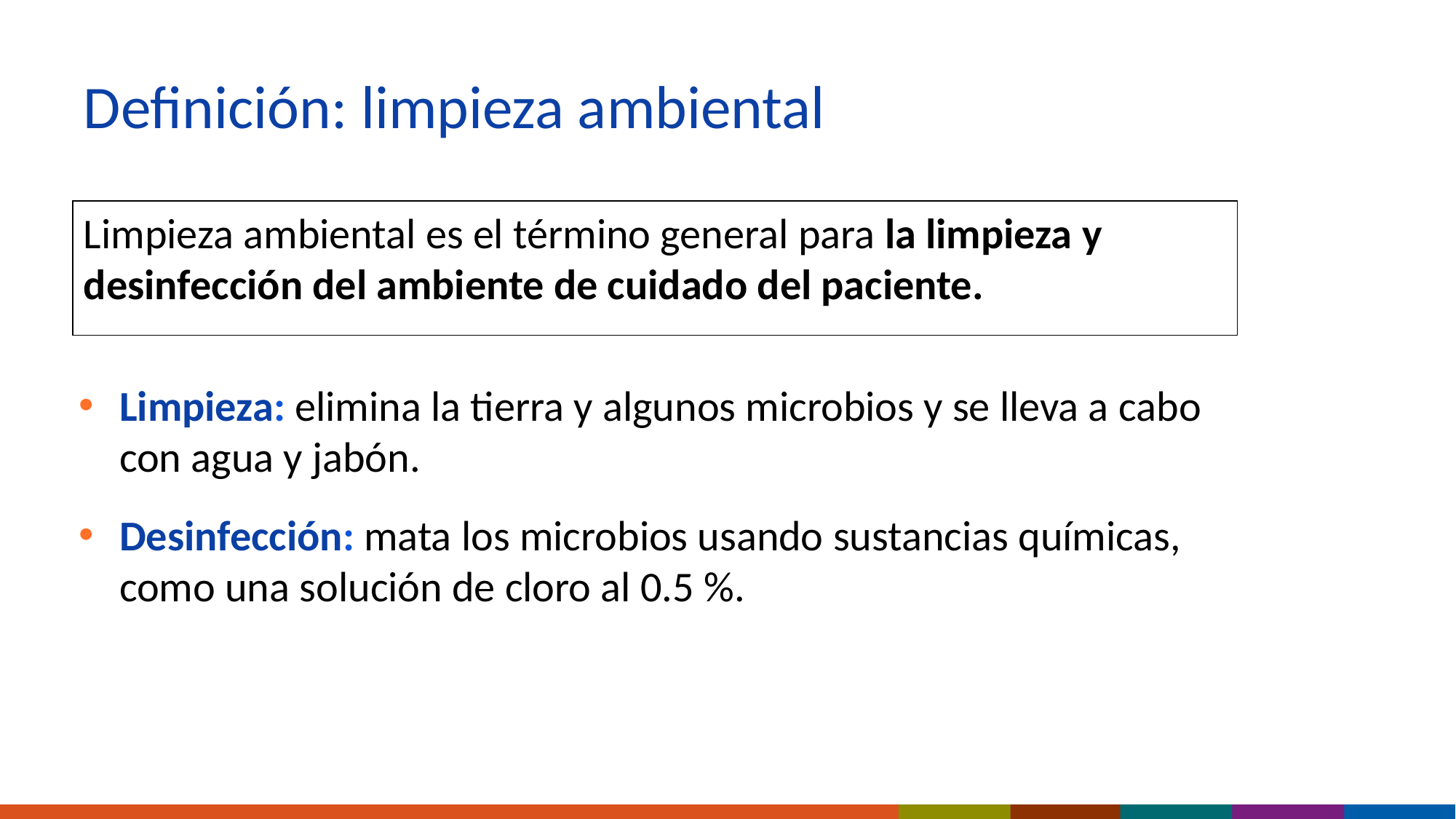

# Definición: limpieza ambiental
Limpieza ambiental es el término general para la limpieza y desinfección del ambiente de cuidado del paciente.

Limpieza: elimina la tierra y algunos microbios y se lleva a cabo con agua y jabón.
Desinfección: mata los microbios usando sustancias químicas, como una solución de cloro al 0.5 %.